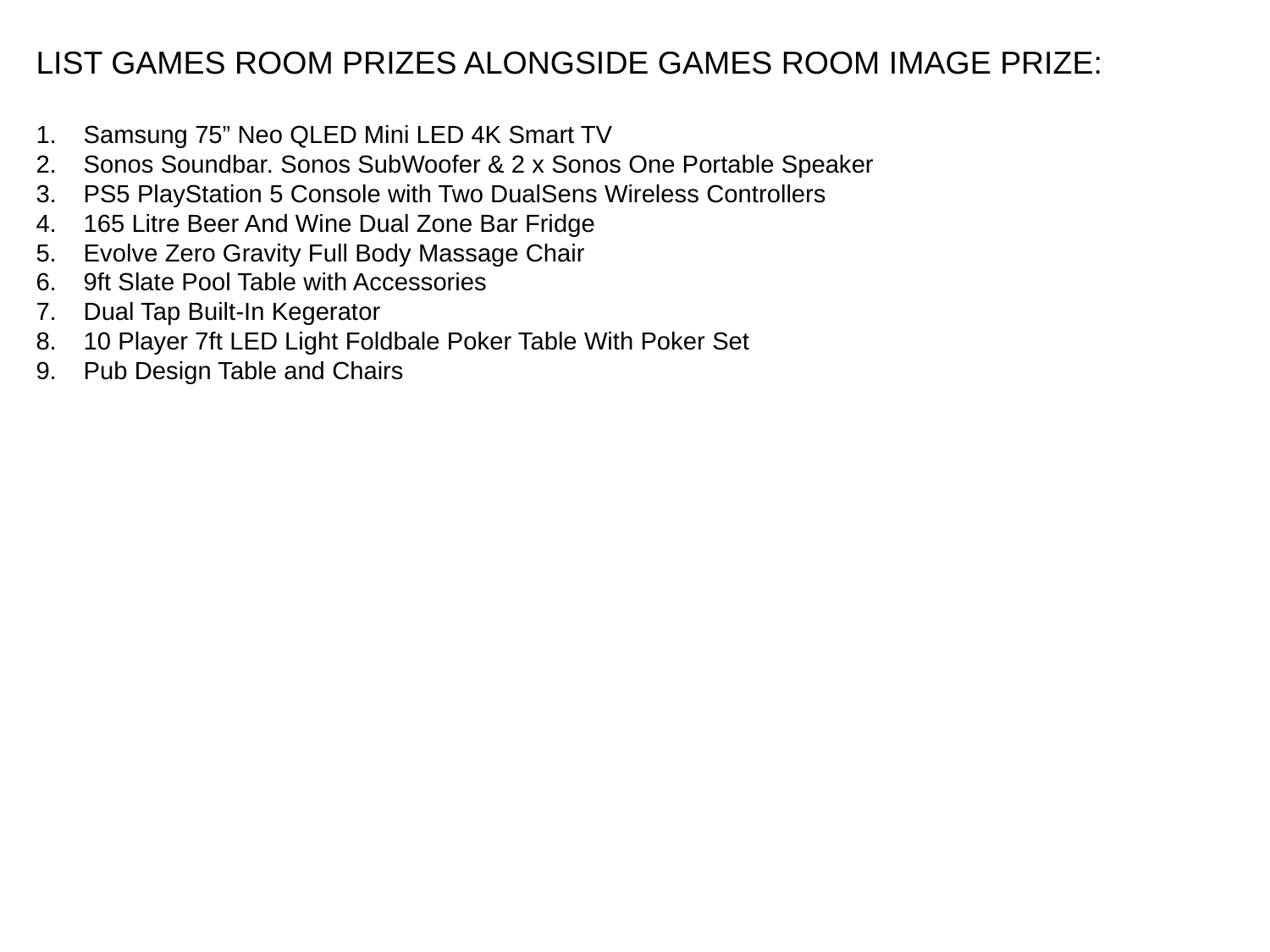

LIST GAMES ROOM PRIZES ALONGSIDE GAMES ROOM IMAGE PRIZE:

Samsung 75” Neo QLED Mini LED 4K Smart TV
Sonos Soundbar. Sonos SubWoofer & 2 x Sonos One Portable Speaker
PS5 PlayStation 5 Console with Two DualSens Wireless Controllers
165 Litre Beer And Wine Dual Zone Bar Fridge
Evolve Zero Gravity Full Body Massage Chair
9ft Slate Pool Table with Accessories
Dual Tap Built-In Kegerator
10 Player 7ft LED Light Foldbale Poker Table With Poker Set
Pub Design Table and Chairs